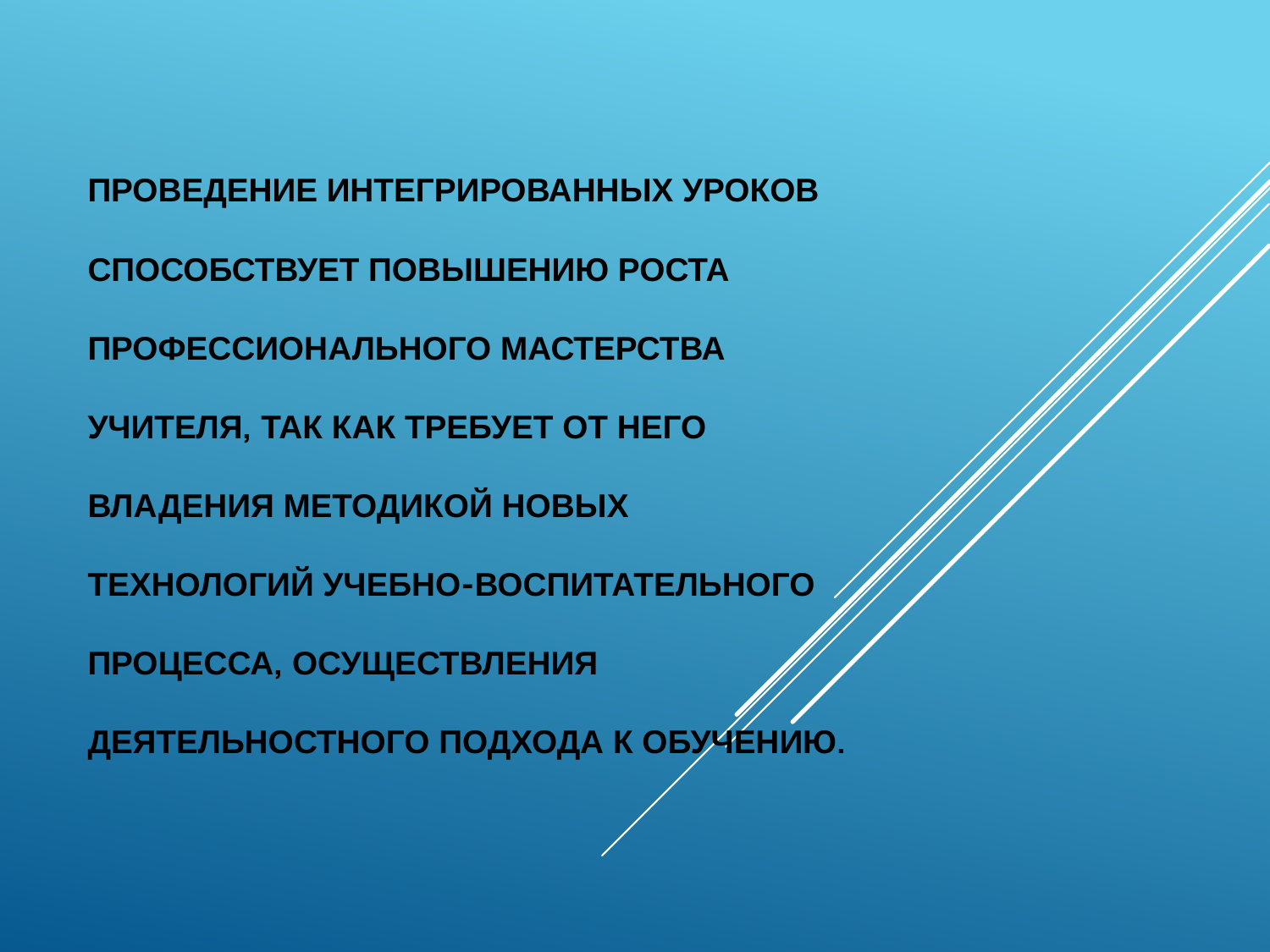

# Проведение интегрированных уроков способствует повышению роста профессионального мастерства учителя, так как требует от него владения методикой новых технологий учебно-воспитательного процесса, осуществления деятельностного подхода к обучению.